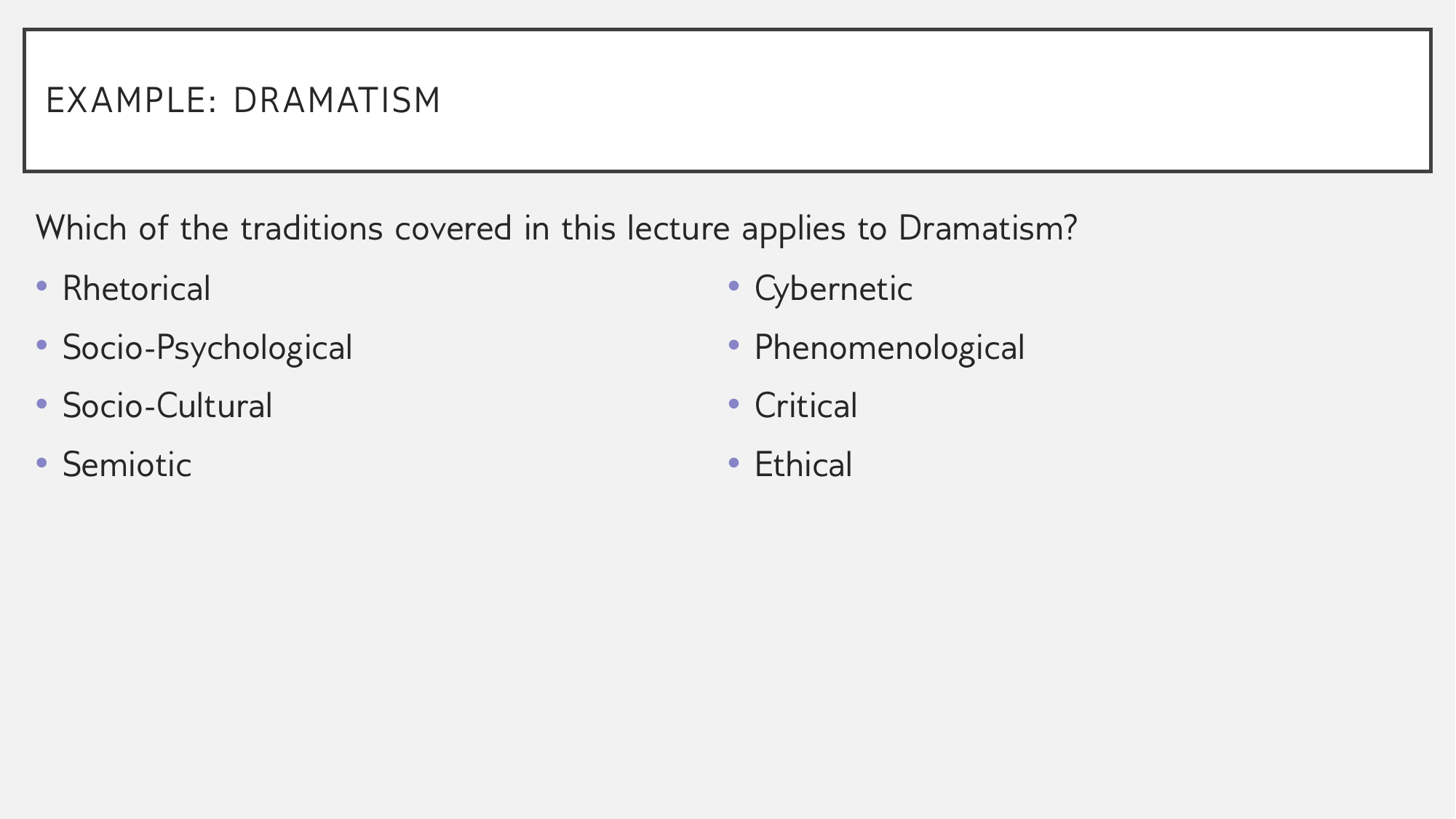

# EXAMPLE: Dramatism
Which of the traditions covered in this lecture applies to Dramatism?
Rhetorical
Socio-Psychological
Socio-Cultural
Semiotic
Cybernetic
Phenomenological
Critical
Ethical